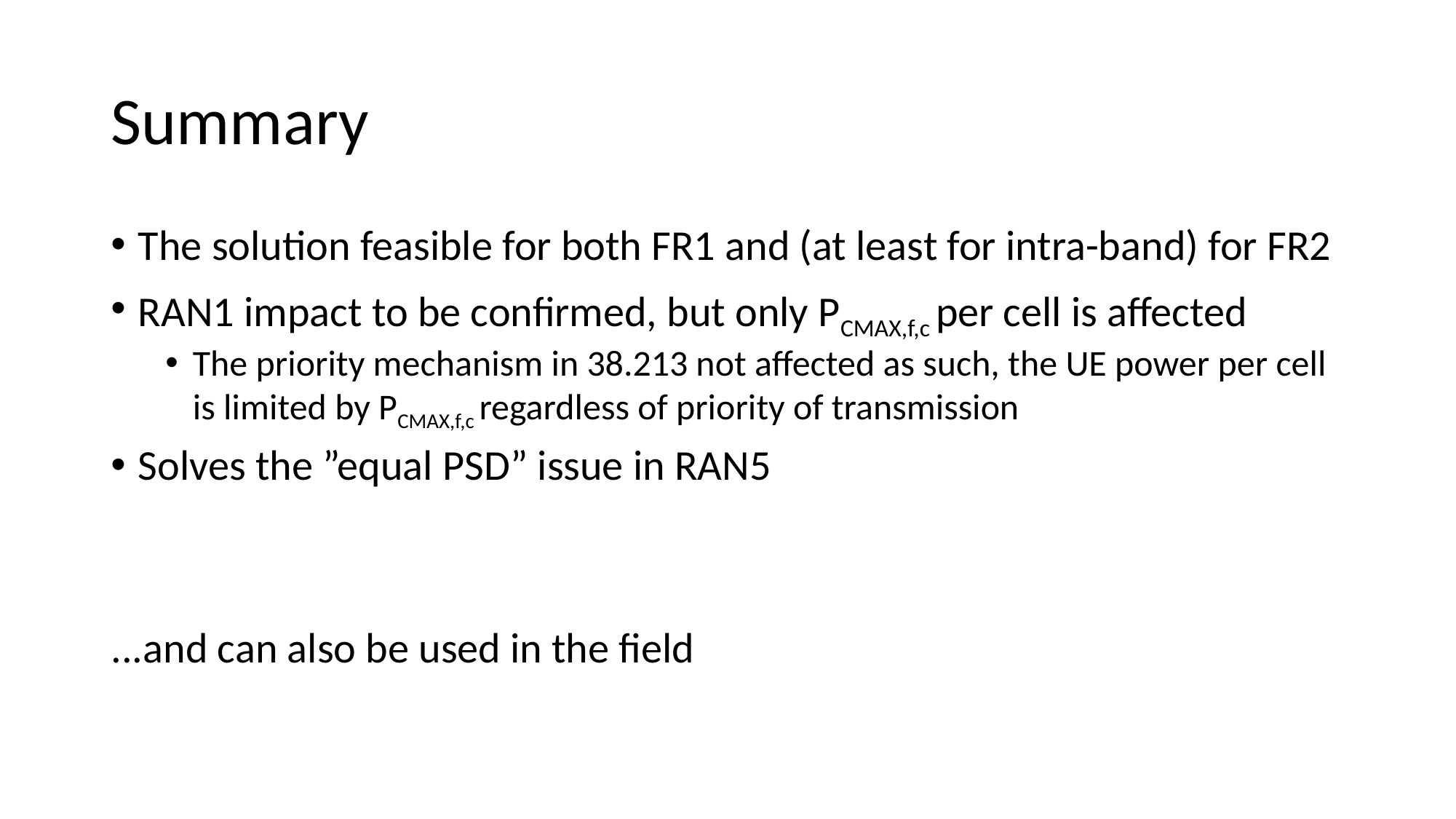

# Summary
The solution feasible for both FR1 and (at least for intra-band) for FR2
RAN1 impact to be confirmed, but only PCMAX,f,c per cell is affected
The priority mechanism in 38.213 not affected as such, the UE power per cell is limited by PCMAX,f,c regardless of priority of transmission
Solves the ”equal PSD” issue in RAN5

...and can also be used in the field